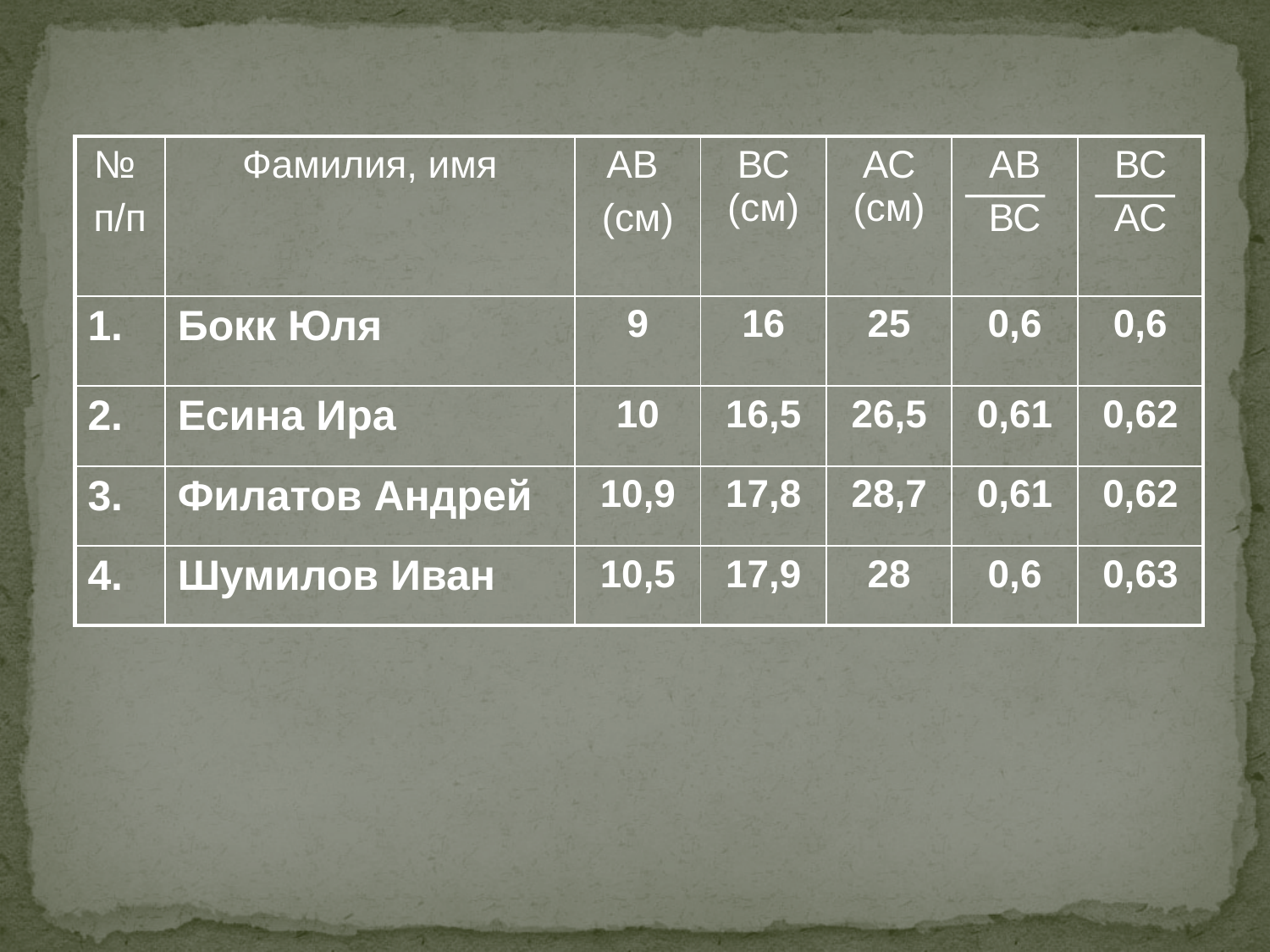

| № п/п | Фамилия, имя | АВ (см) | ВС (см) | АС (см) | АВ ВС | ВС АС |
| --- | --- | --- | --- | --- | --- | --- |
| 1. | Бокк Юля | 9 | 16 | 25 | 0,6 | 0,6 |
| 2. | Есина Ира | 10 | 16,5 | 26,5 | 0,61 | 0,62 |
| 3. | Филатов Андрей | 10,9 | 17,8 | 28,7 | 0,61 | 0,62 |
| 4. | Шумилов Иван | 10,5 | 17,9 | 28 | 0,6 | 0,63 |